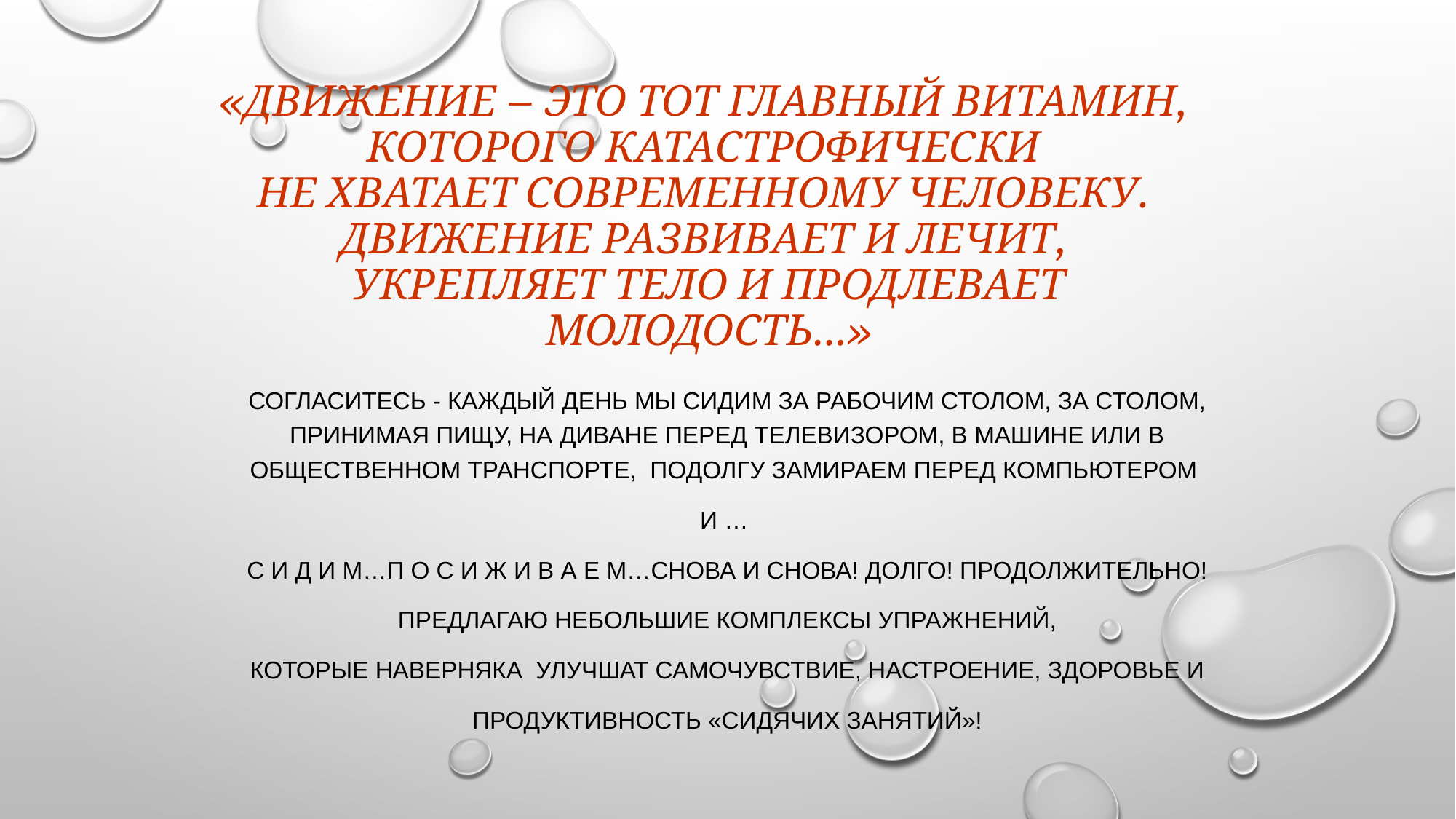

# «Движение – это тот главный витамин, которого катастрофически не хватает современному человеку. Движение развивает и лечит, укрепляет тело и продлевает молодость…»
Согласитесь - каждый день мы сидим за рабочим столом, за столом, принимая пищу, на диване перед телевизором, в машине или в общественном транспорте,  подолгу замираем перед компьютером
и …
с и д и м…п о с и ж и в а е м…снова и снова! ДОЛГО! ПРОДОЛЖИТЕЛЬНО!
Предлагаю небольшие комплексы упражнений,
Которые наверняка  улучшат самочувствие, настроение, здоровье и
Продуктивность «сидячих занятий»!